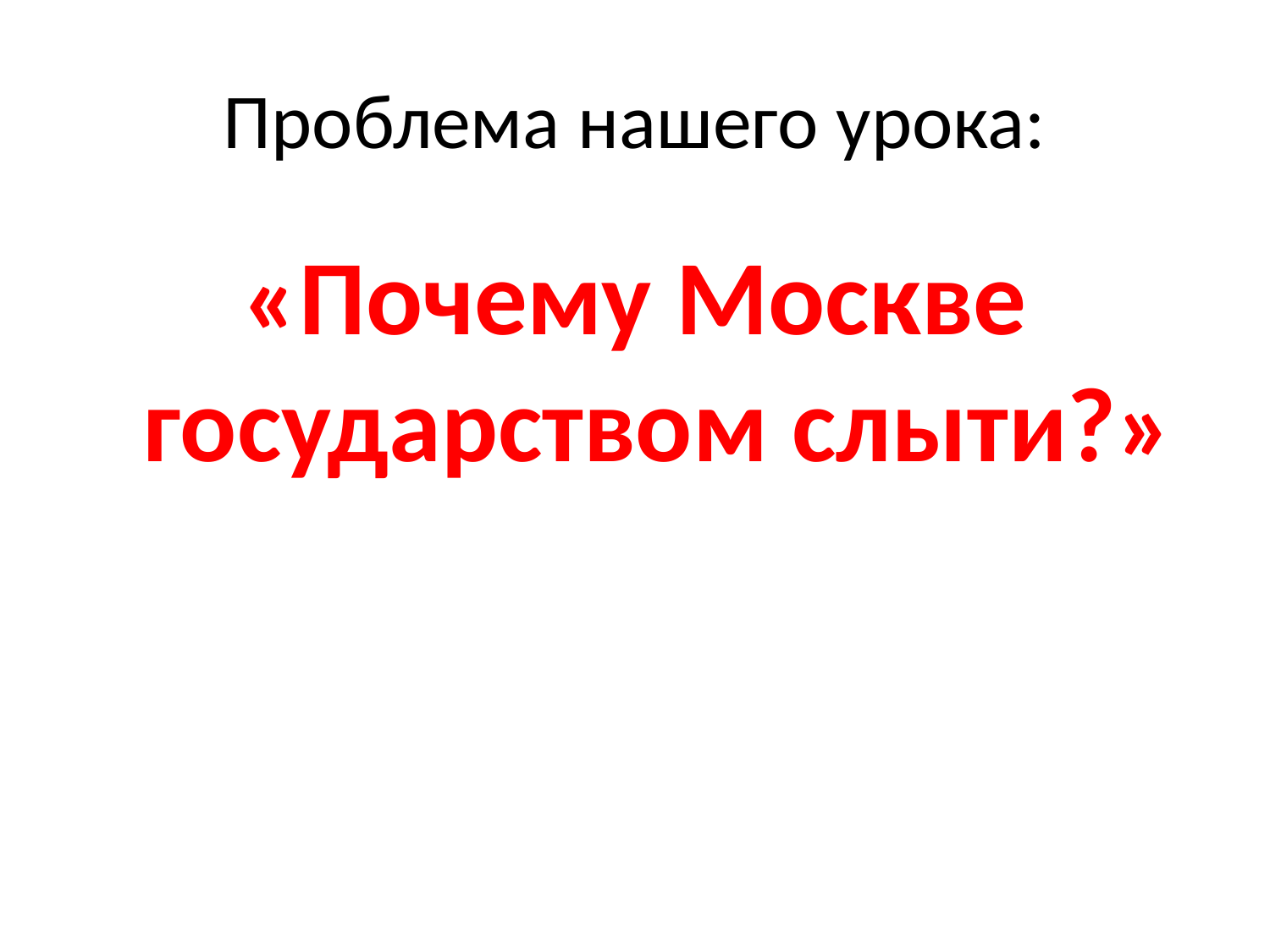

# Проблема нашего урока:
«Почему Москве государством слыти?»